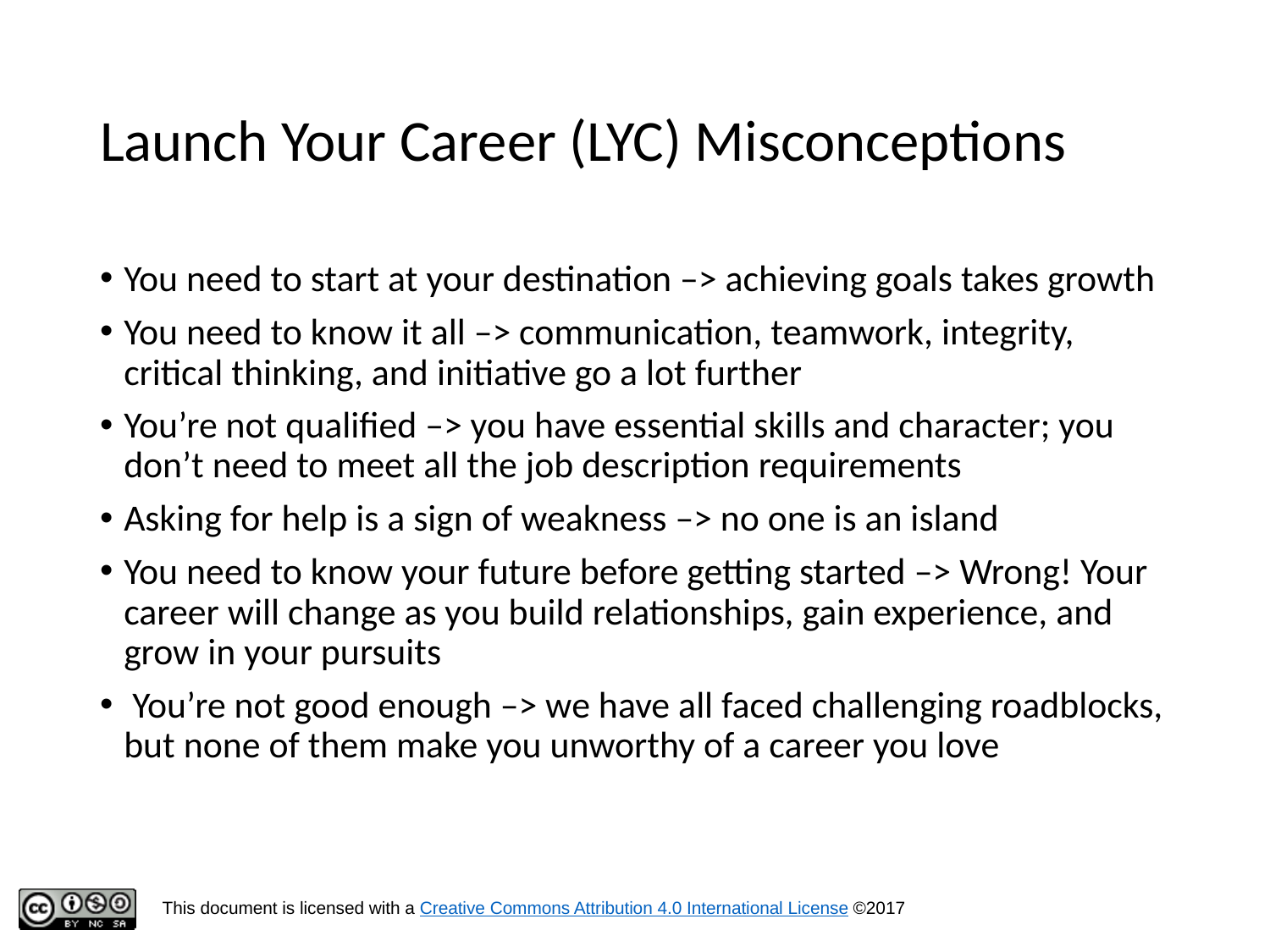

# Launch Your Career (LYC) Misconceptions
You need to start at your destination –> achieving goals takes growth
You need to know it all –> communication, teamwork, integrity, critical thinking, and initiative go a lot further
You’re not qualified –> you have essential skills and character; you don’t need to meet all the job description requirements
Asking for help is a sign of weakness –> no one is an island
You need to know your future before getting started –> Wrong! Your career will change as you build relationships, gain experience, and grow in your pursuits
 You’re not good enough –> we have all faced challenging roadblocks, but none of them make you unworthy of a career you love